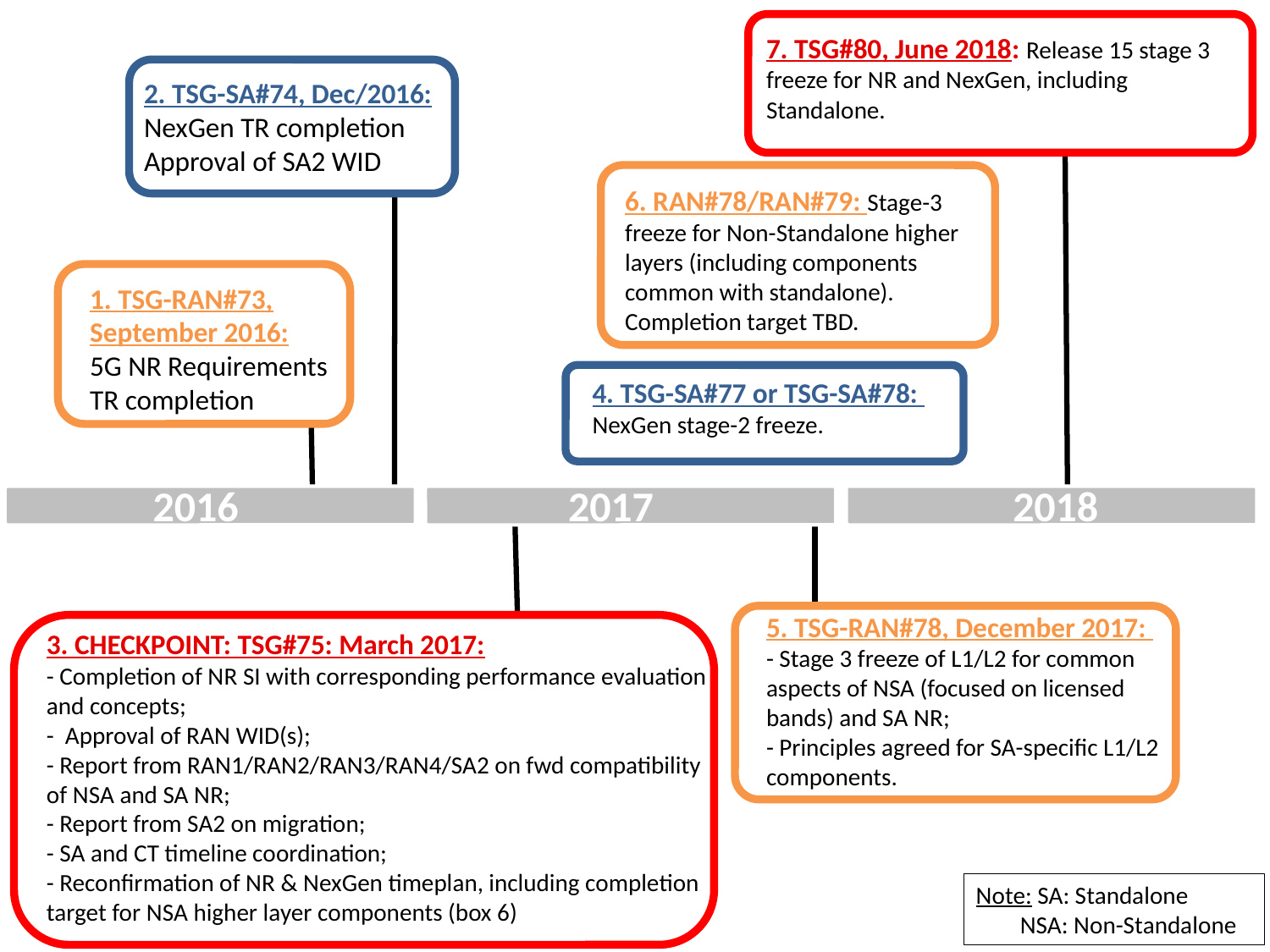

7. TSG#80, June 2018: Release 15 stage 3 freeze for NR and NexGen, including Standalone.

2. TSG-SA#74, Dec/2016:
NexGen TR completion
Approval of SA2 WID

6. RAN#78/RAN#79: Stage-3 freeze for Non-Standalone higher layers (including components common with standalone).
Completion target TBD.

1. TSG-RAN#73, September 2016:
5G NR Requirements TR completion

4. TSG-SA#77 or TSG-SA#78:
NexGen stage-2 freeze.
2016
2017
2018
5. TSG-RAN#78, December 2017:
- Stage 3 freeze of L1/L2 for common aspects of NSA (focused on licensed bands) and SA NR;
- Principles agreed for SA-specific L1/L2 components.

3. CHECKPOINT: TSG#75: March 2017:
- Completion of NR SI with corresponding performance evaluation and concepts;
-  Approval of RAN WID(s);
- Report from RAN1/RAN2/RAN3/RAN4/SA2 on fwd compatibility of NSA and SA NR;
- Report from SA2 on migration;
- SA and CT timeline coordination;
- Reconfirmation of NR & NexGen timeplan, including completion target for NSA higher layer components (box 6)
Note: SA: Standalone
        NSA: Non-Standalone